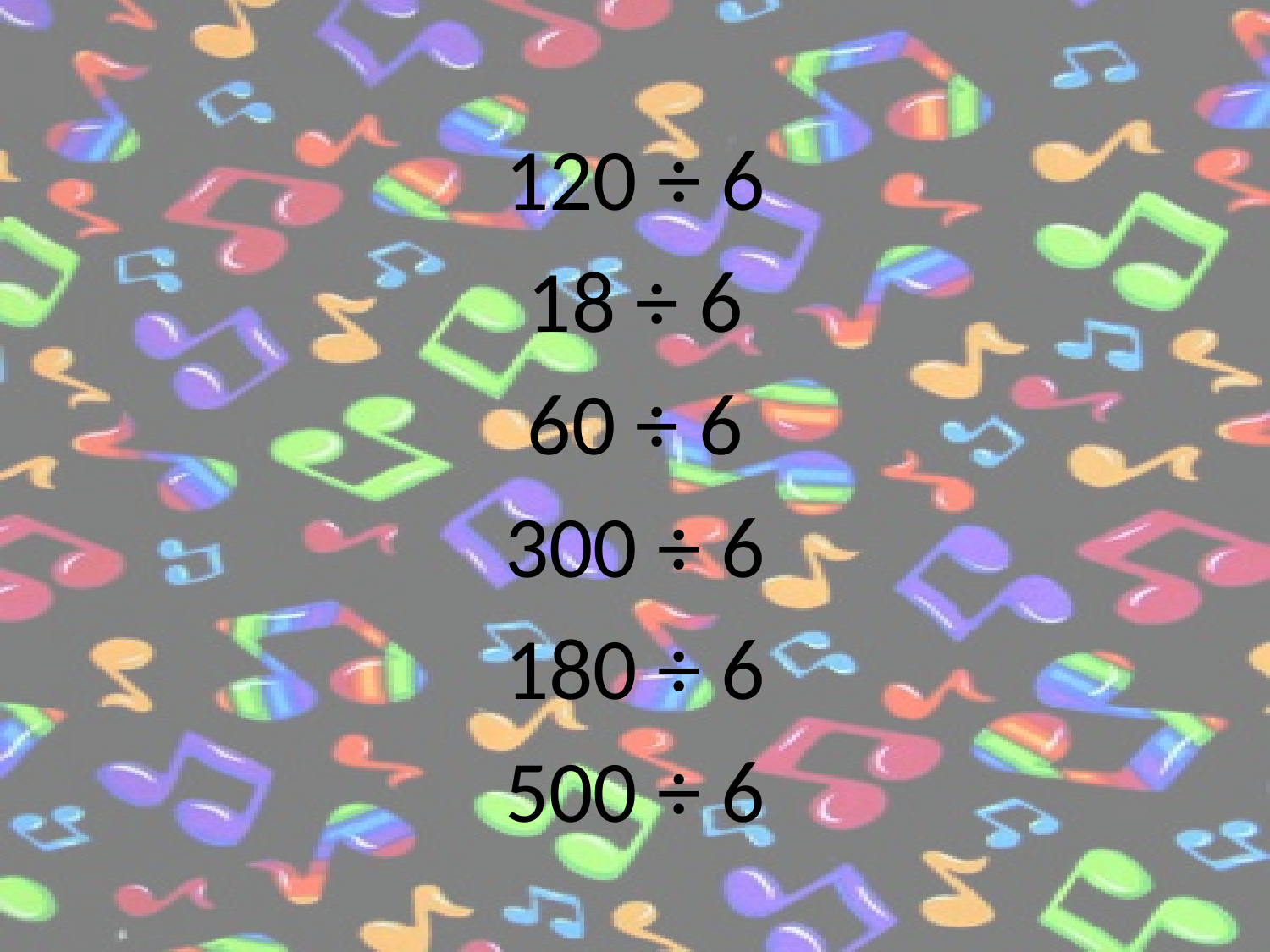

120 ÷ 6
18 ÷ 6
60 ÷ 6
300 ÷ 6
180 ÷ 6
500 ÷ 6